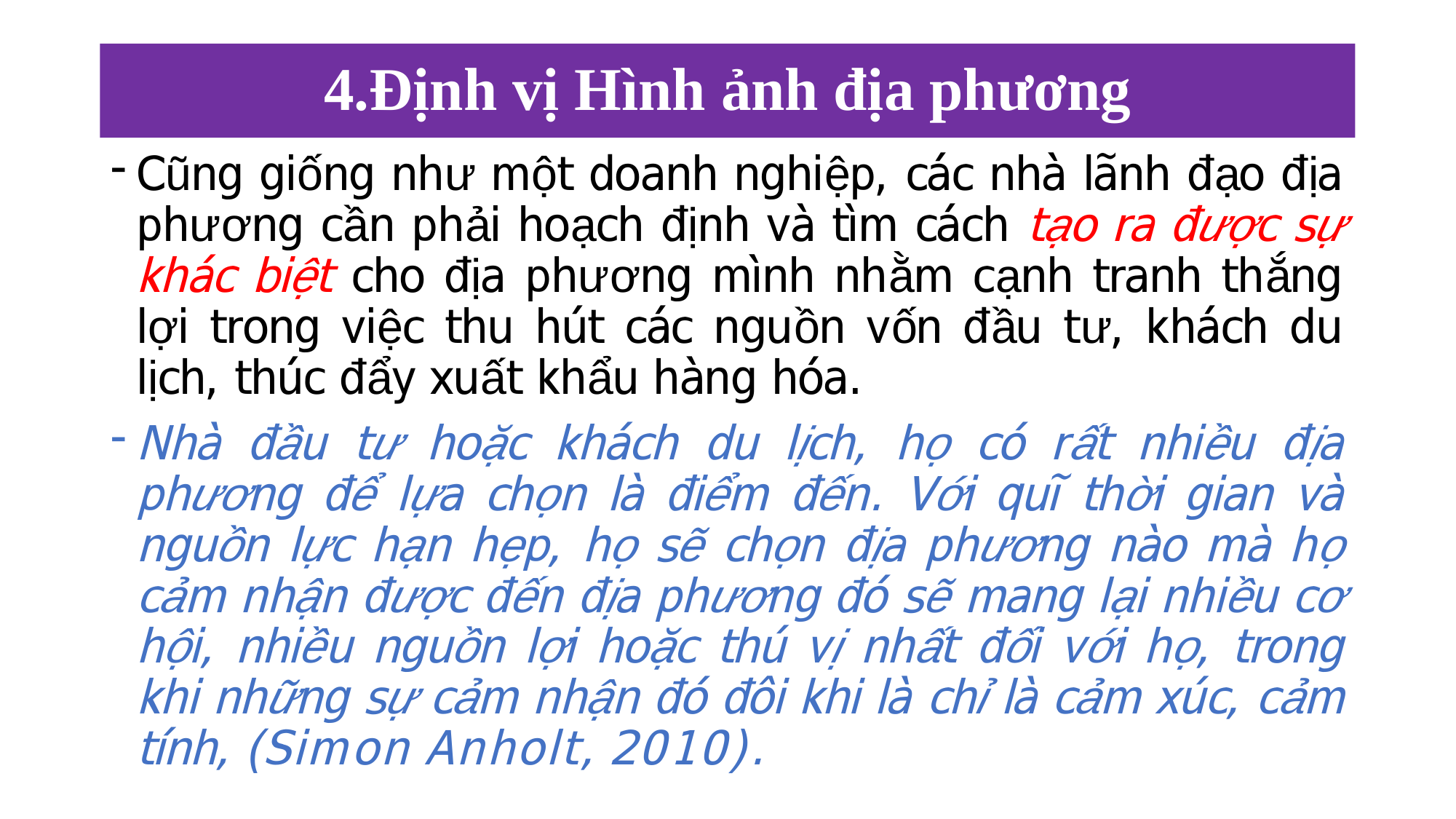

# 4.Định vị Hình ảnh địa phương
Cũng giống như một doanh nghiệp, các nhà lãnh đạo địa phương cần phải hoạch định và tìm cách tạo ra được sự khác biệt cho địa phương mình nhằm cạnh tranh thắng lợi trong việc thu hút các nguồn vốn đầu tư, khách du lịch, thúc đẩy xuất khẩu hàng hóa.
Nhà đầu tư hoặc khách du lịch, họ có rất nhiều địa phương để lựa chọn là điểm đến. Với quĩ thời gian và nguồn lực hạn hẹp, họ sẽ chọn địa phương nào mà họ cảm nhận được đến địa phương đó sẽ mang lại nhiều cơ hội, nhiều nguồn lợi hoặc thú vị nhất đối với họ, trong khi những sự cảm nhận đó đôi khi là chỉ là cảm xúc, cảm tính, (Simon Anholt, 2010).